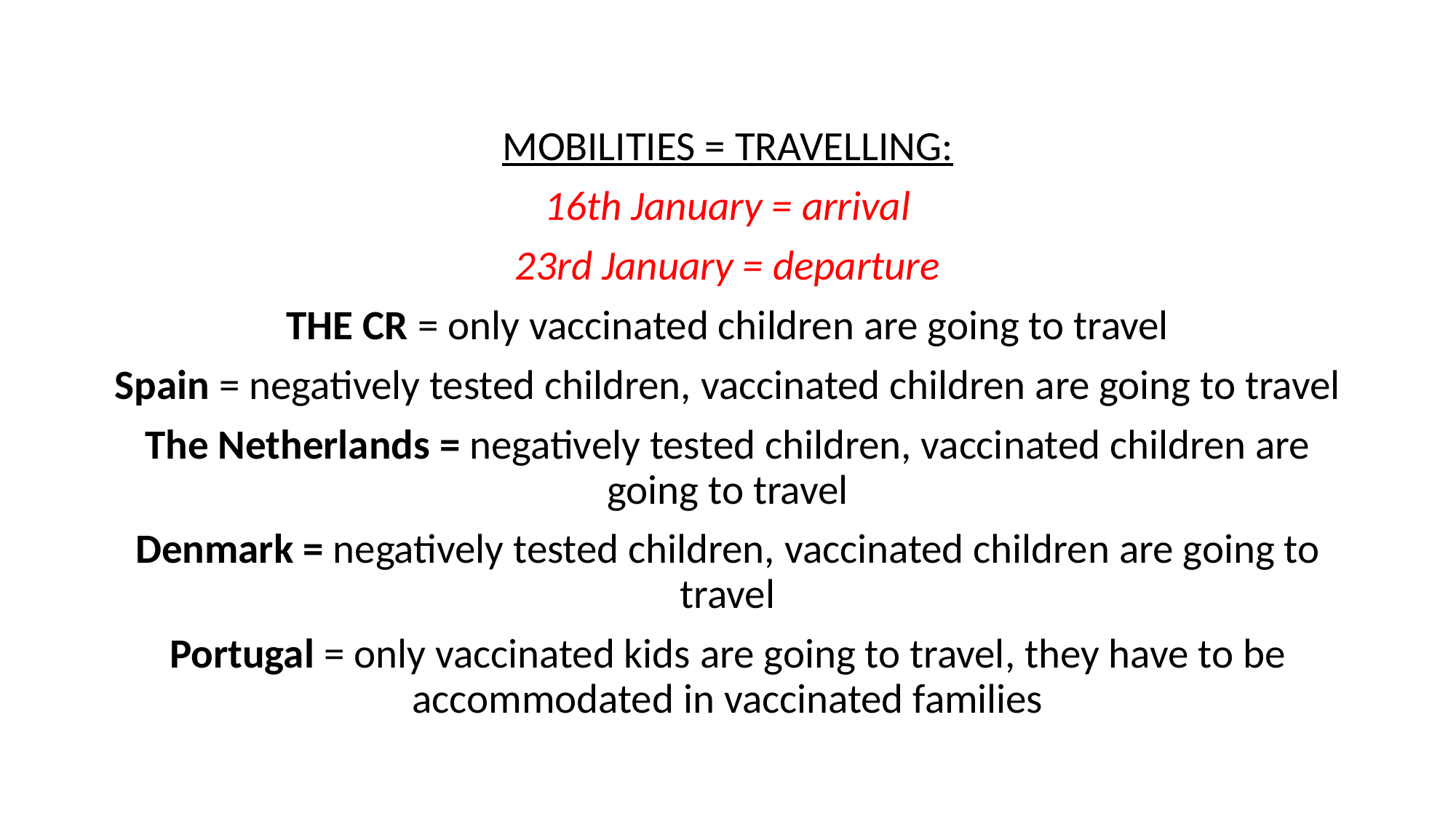

#

MOBILITIES = TRAVELLING:
16th January = arrival
23rd January = departure
THE CR = only vaccinated children are going to travel
Spain = negatively tested children, vaccinated children are going to travel
The Netherlands = negatively tested children, vaccinated children are going to travel
Denmark = negatively tested children, vaccinated children are going to travel
Portugal = only vaccinated kids are going to travel, they have to be accommodated in vaccinated families